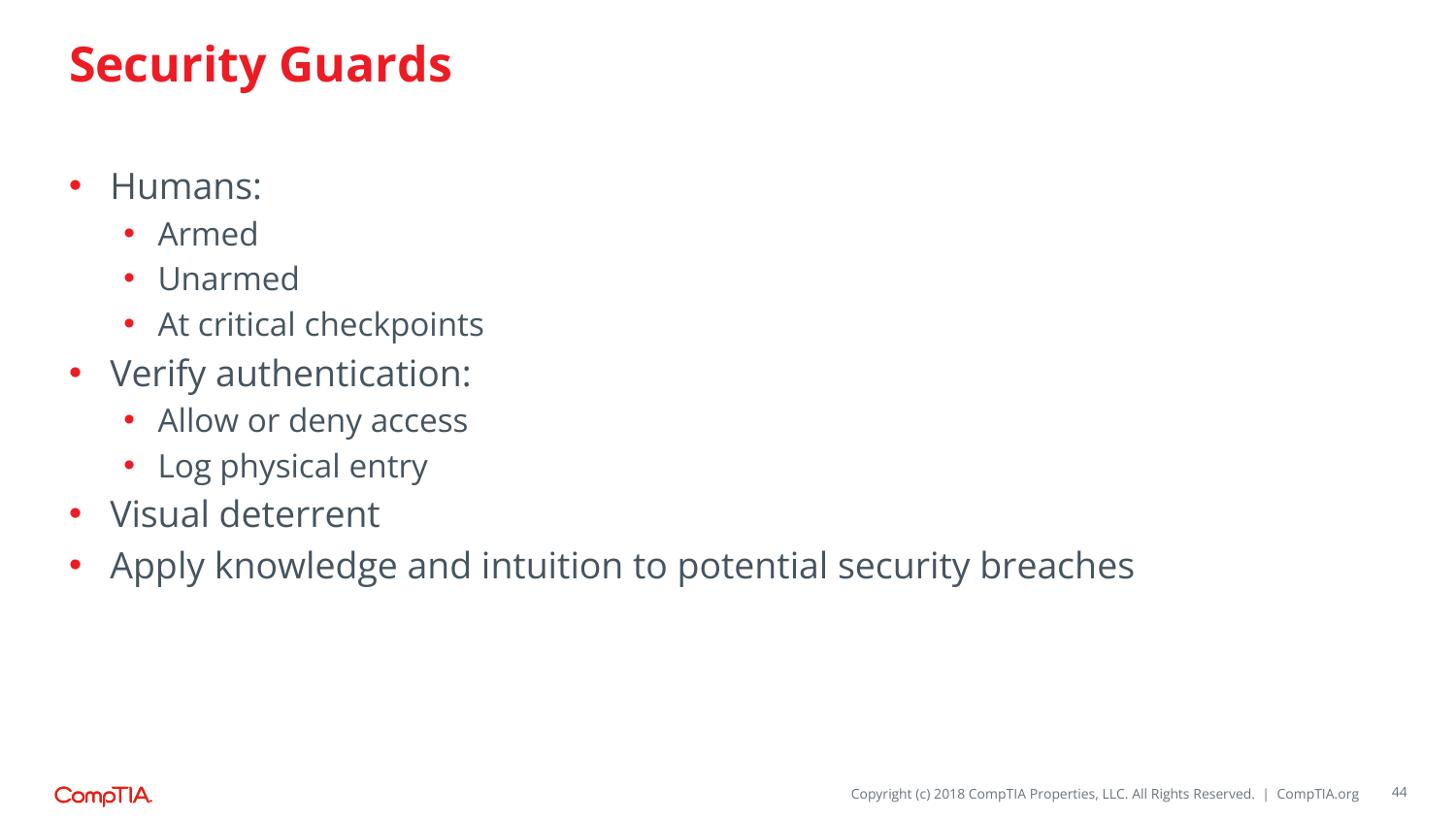

# Security Guards
Humans:
Armed
Unarmed
At critical checkpoints
Verify authentication:
Allow or deny access
Log physical entry
Visual deterrent
Apply knowledge and intuition to potential security breaches
44